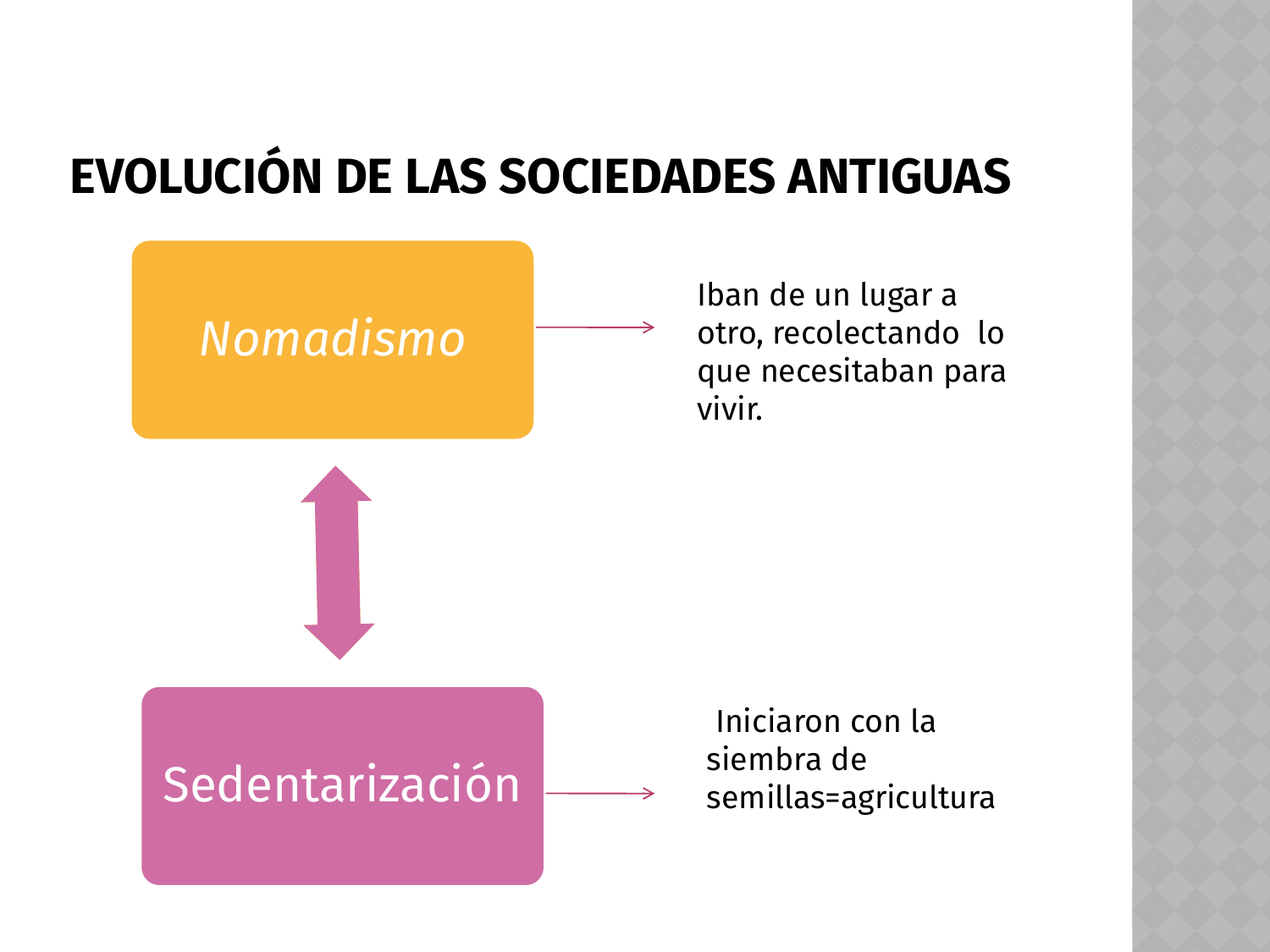

# Evolución de las sociedades antiguas
Nomadismo

Sedentarización

Iban de un lugar a otro, recolectando  lo que necesitaban para vivir.

 Iniciaron con la siembra de semillas=agricultura